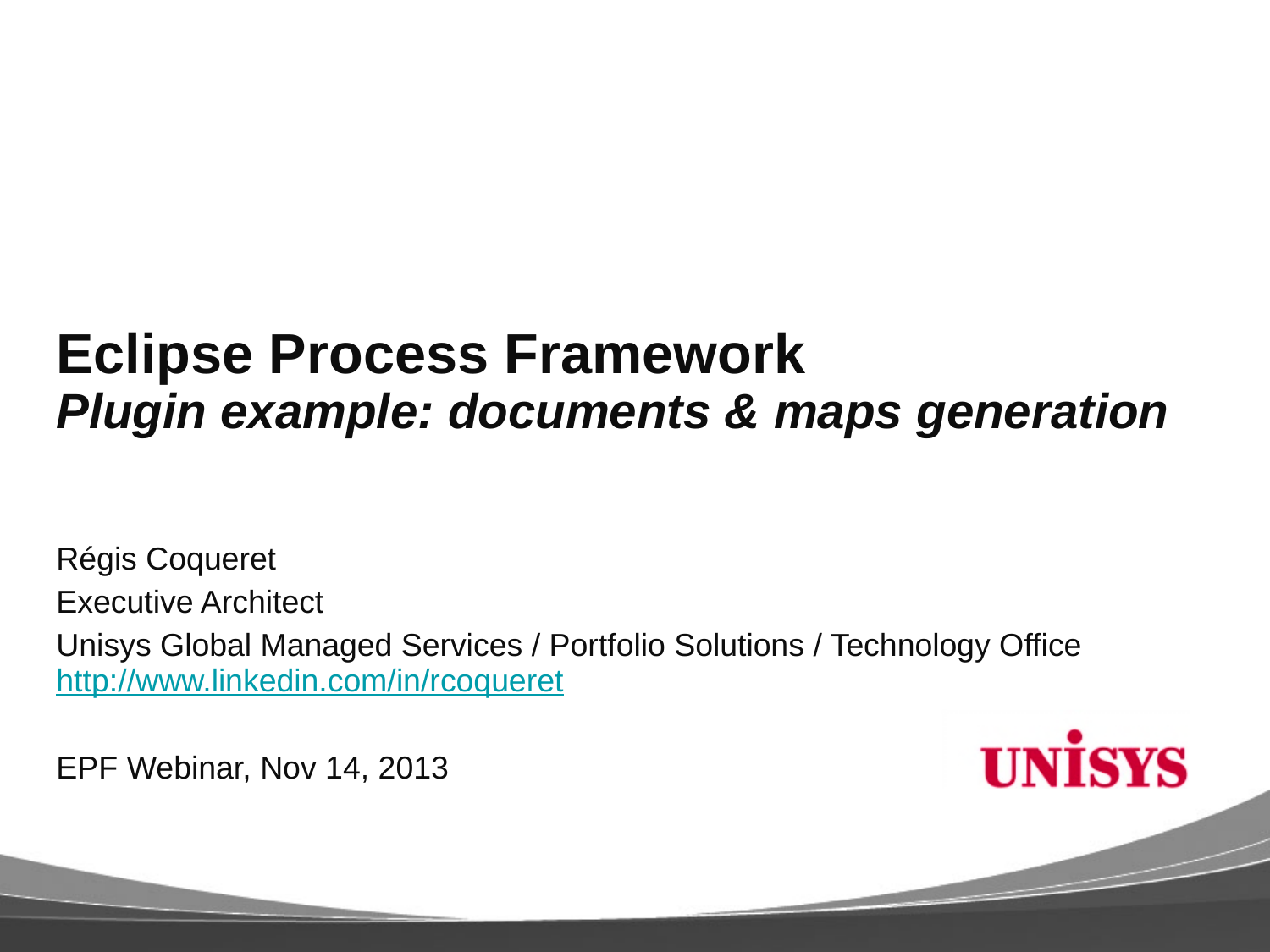

# Eclipse Process Framework Plugin example: documents & maps generation
Régis Coqueret
Executive Architect
Unisys Global Managed Services / Portfolio Solutions / Technology Office
http://www.linkedin.com/in/rcoqueret

EPF Webinar, Nov 14, 2013